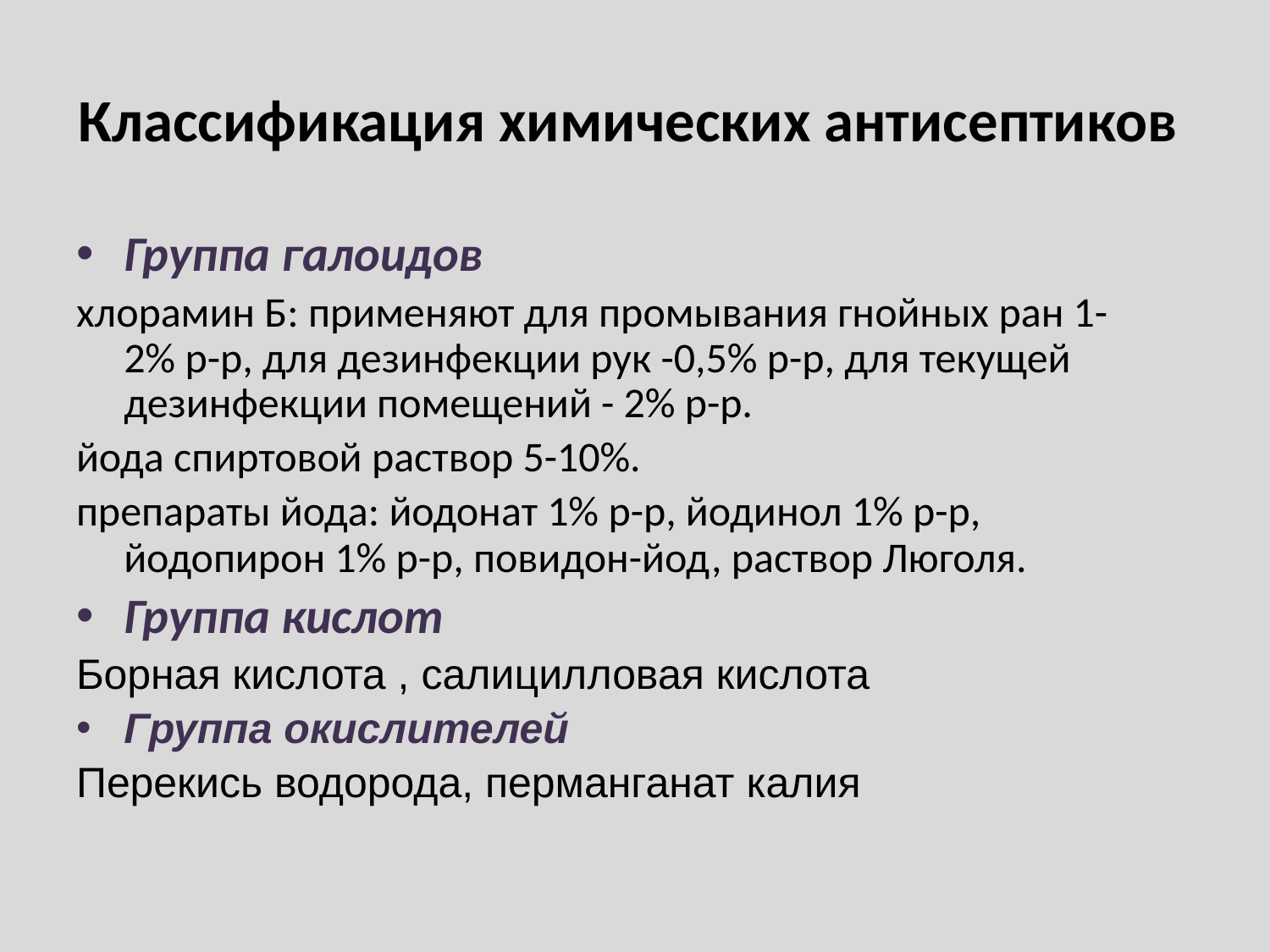

# Классификация химических антисептиков
Группа галоидов
хлорамин Б: применяют для промывания гнойных ран 1-2% р-р, для дезинфекции рук -0,5% р-р, для текущей дезинфекции помещений - 2% р-р.
йода спиртовой раствор 5-10%.
препараты йода: йодонат 1% р-р, йодинол 1% р-р, йодопирон 1% р-р, повидон-йод, раствор Люголя.
Группа кислот
Борная кислота , салицилловая кислота
Группа окислителей
Перекись водорода, перманганат калия